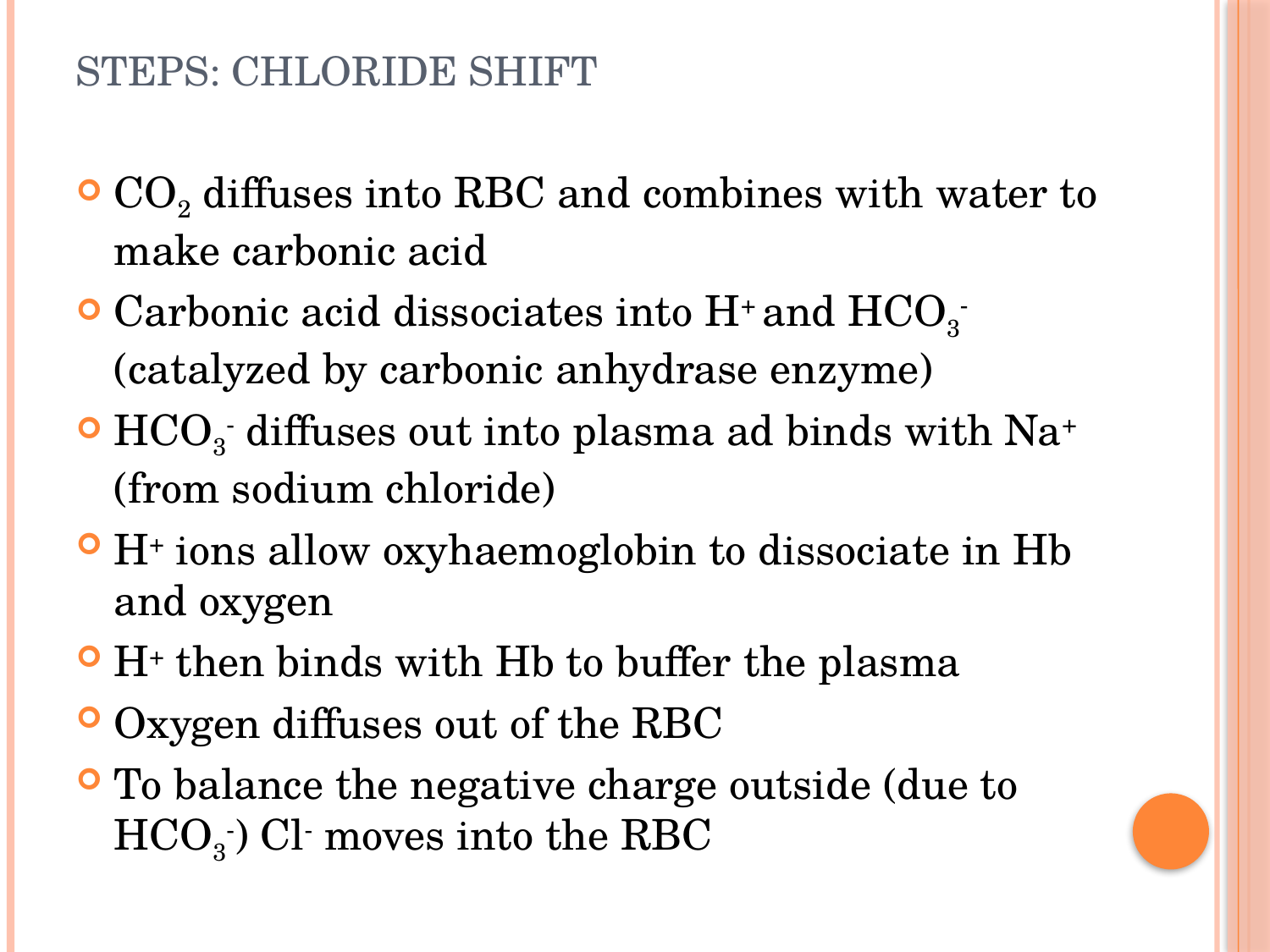

# STEPS: Chloride shift
CO2 diffuses into RBC and combines with water to make carbonic acid
Carbonic acid dissociates into H+ and HCO3- (catalyzed by carbonic anhydrase enzyme)
HCO3- diffuses out into plasma ad binds with Na+ (from sodium chloride)
H+ ions allow oxyhaemoglobin to dissociate in Hb and oxygen
H+ then binds with Hb to buffer the plasma
Oxygen diffuses out of the RBC
To balance the negative charge outside (due to HCO3-) Cl- moves into the RBC